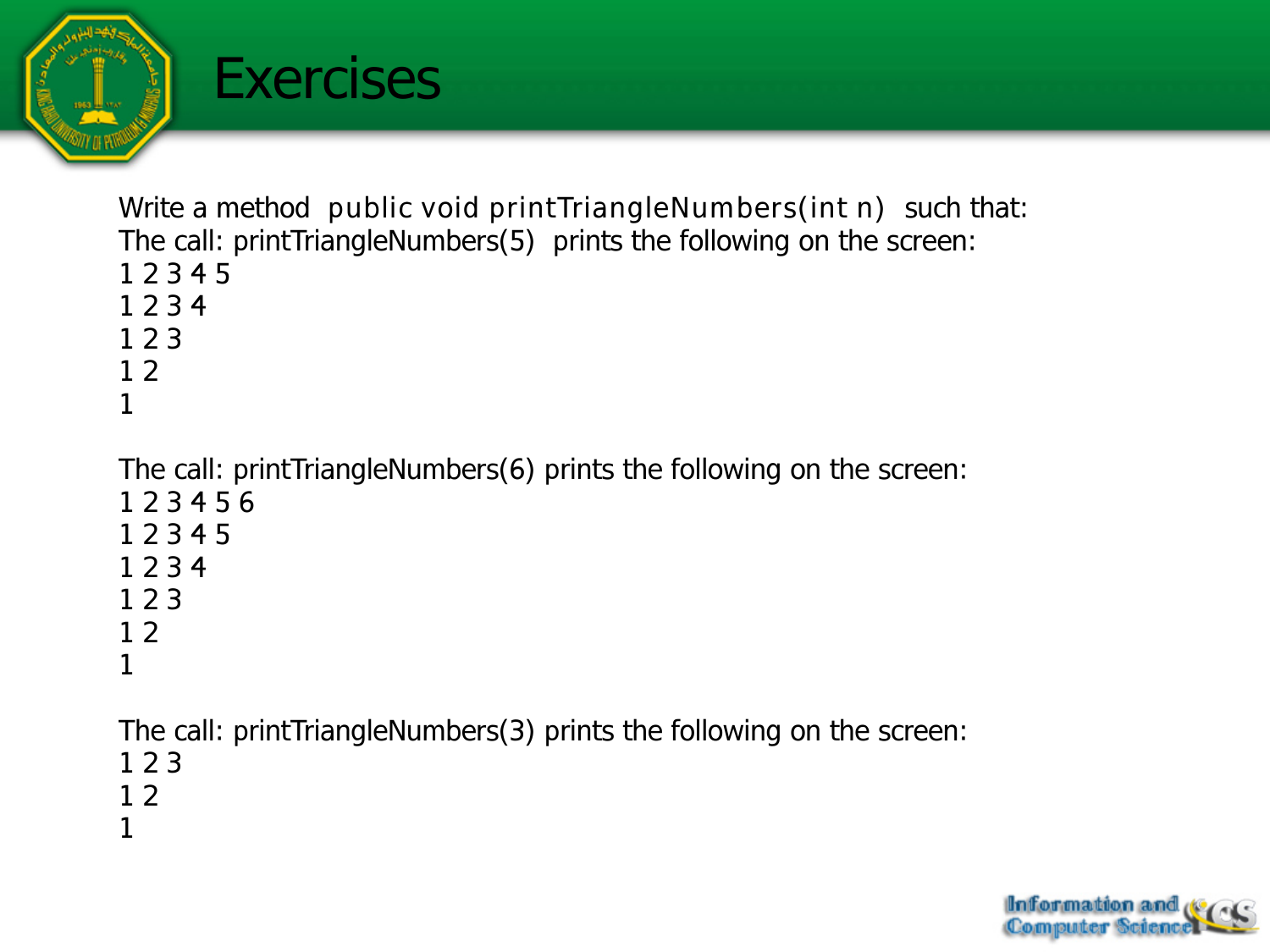

# Exercises
Write a method  public void printTriangleNumbers(int n)  such that:
The call: printTriangleNumbers(5)  prints the following on the screen:
1 2 3 4 5
1 2 3 4
1 2 3
1 2
1

The call: printTriangleNumbers(6) prints the following on the screen:
1 2 3 4 5 6
1 2 3 4 5
1 2 3 4
1 2 3
1 2
1

The call: printTriangleNumbers(3) prints the following on the screen:
1 2 3
1 2
1